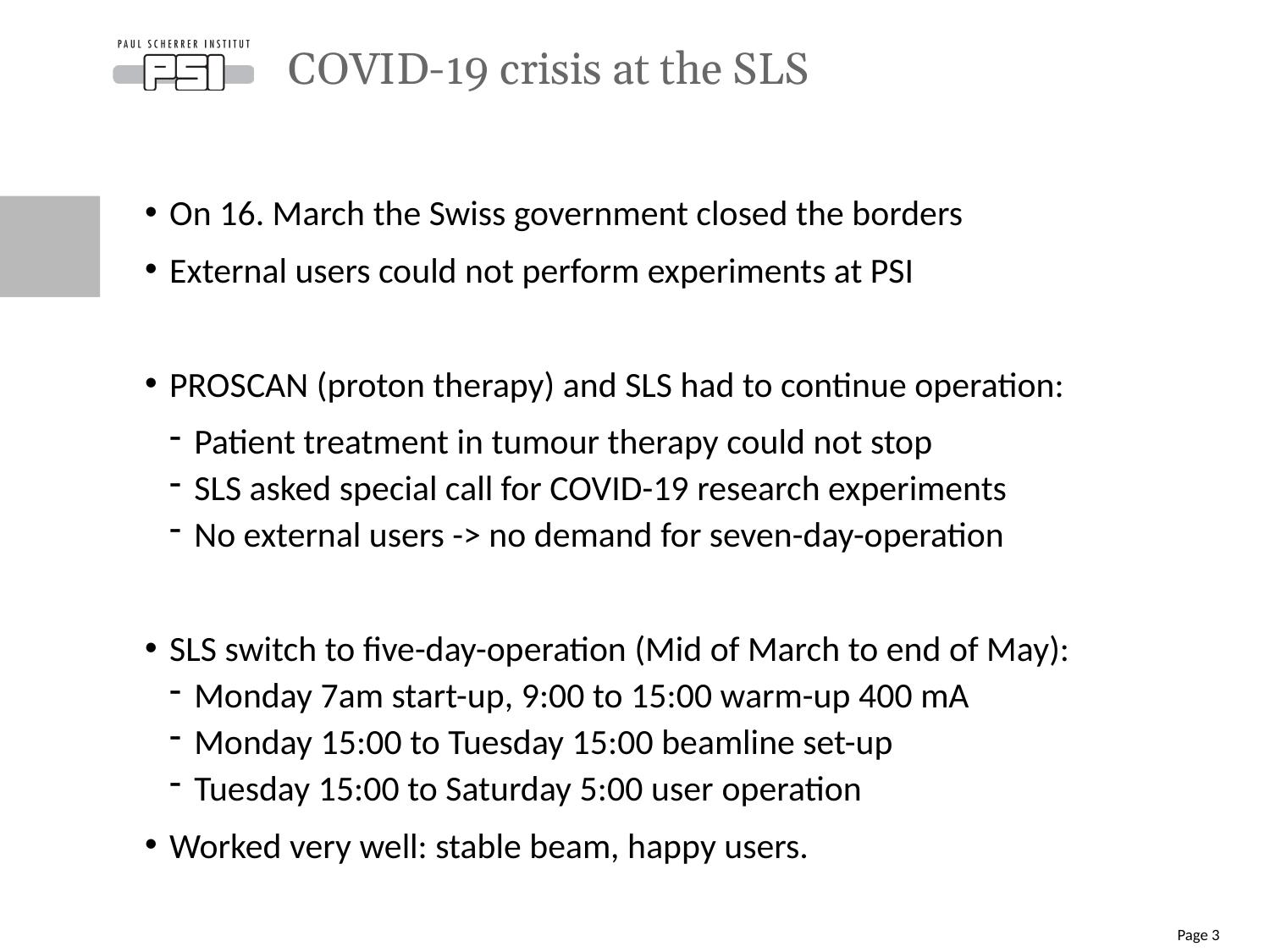

# COVID-19 crisis at the SLS
On 16. March the Swiss government closed the borders
External users could not perform experiments at PSI

PROSCAN (proton therapy) and SLS had to continue operation:
Patient treatment in tumour therapy could not stop
SLS asked special call for COVID-19 research experiments
No external users -> no demand for seven-day-operation

SLS switch to five-day-operation (Mid of March to end of May):
Monday 7am start-up, 9:00 to 15:00 warm-up 400 mA
Monday 15:00 to Tuesday 15:00 beamline set-up
Tuesday 15:00 to Saturday 5:00 user operation
Worked very well: stable beam, happy users.

Page 3